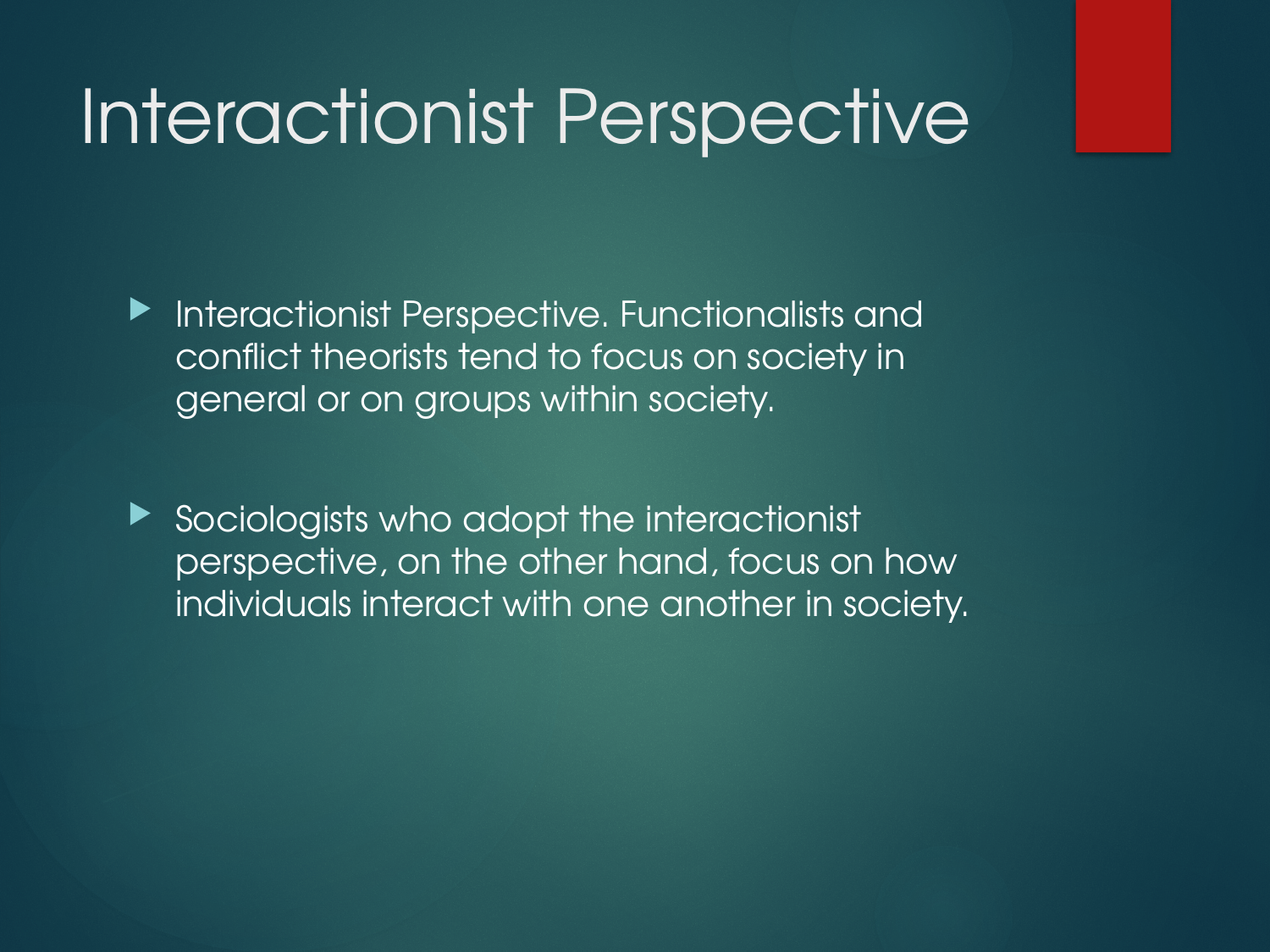

# Interactionist Perspective
Interactionist Perspective. Functionalists and conflict theorists tend to focus on society in general or on groups within society.

Sociologists who adopt the interactionist perspective, on the other hand, focus on how individuals interact with one another in society.